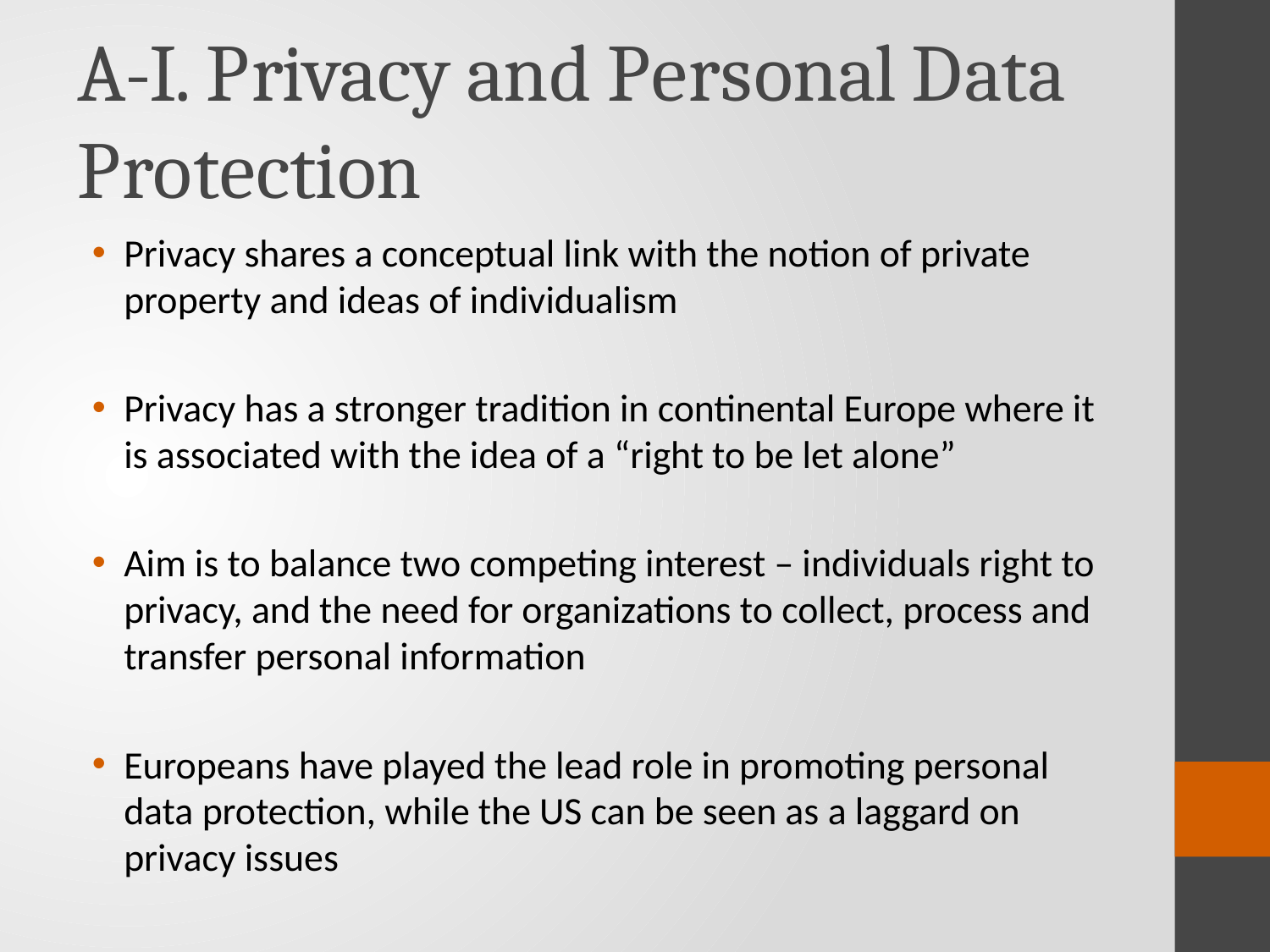

# A-I. Privacy and Personal Data Protection
Privacy shares a conceptual link with the notion of private property and ideas of individualism

Privacy has a stronger tradition in continental Europe where it is associated with the idea of a “right to be let alone”

Aim is to balance two competing interest – individuals right to privacy, and the need for organizations to collect, process and transfer personal information

Europeans have played the lead role in promoting personal data protection, while the US can be seen as a laggard on privacy issues